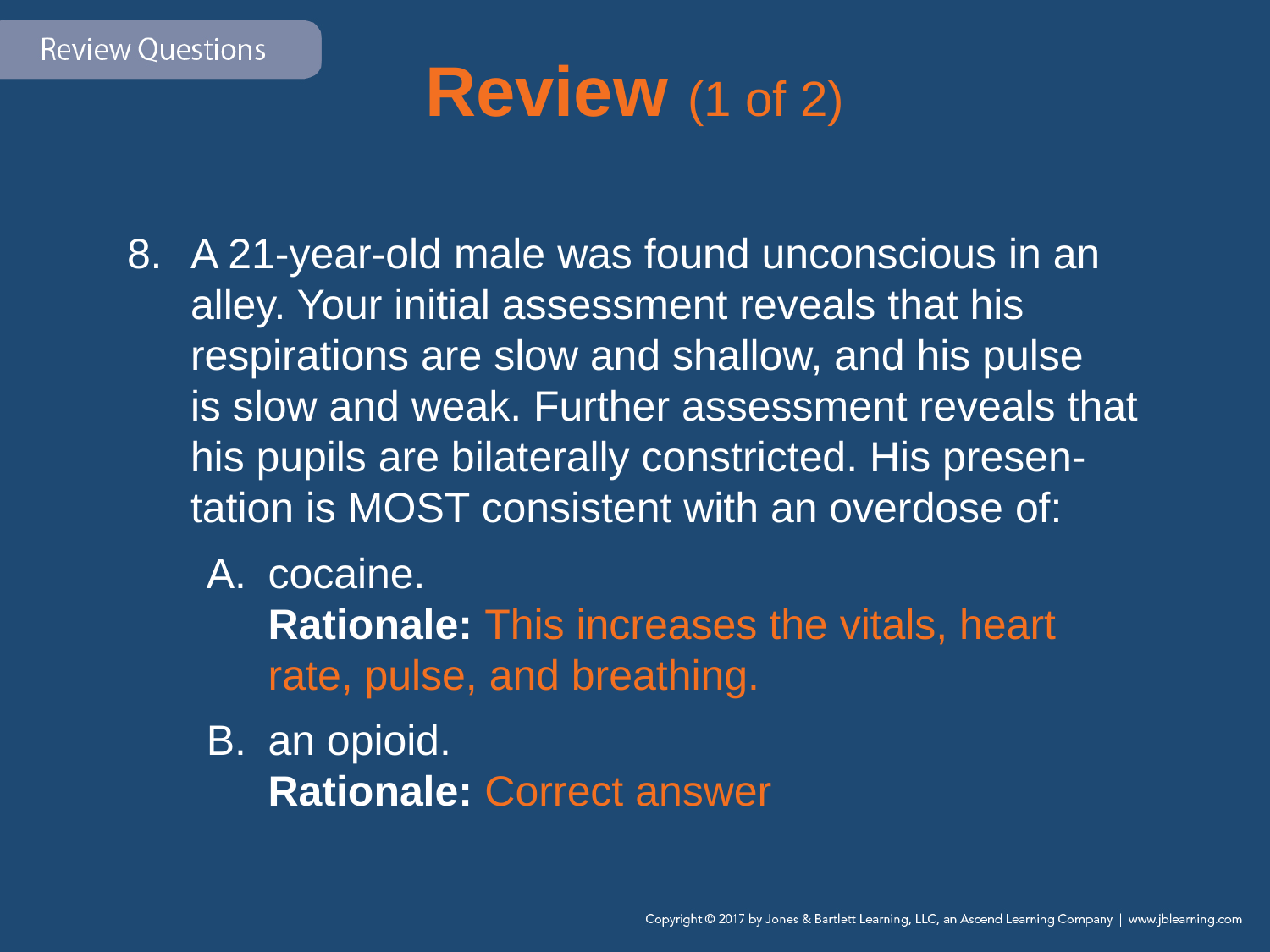

# Review (1 of 2)
A 21-year-old male was found unconscious in an alley. Your initial assessment reveals that his respirations are slow and shallow, and his pulse
is slow and weak. Further assessment reveals that his pupils are bilaterally constricted. His presen-tation is MOST consistent with an overdose of:
cocaine.
Rationale: This increases the vitals, heart rate, pulse, and breathing.
an opioid.
Rationale: Correct answer